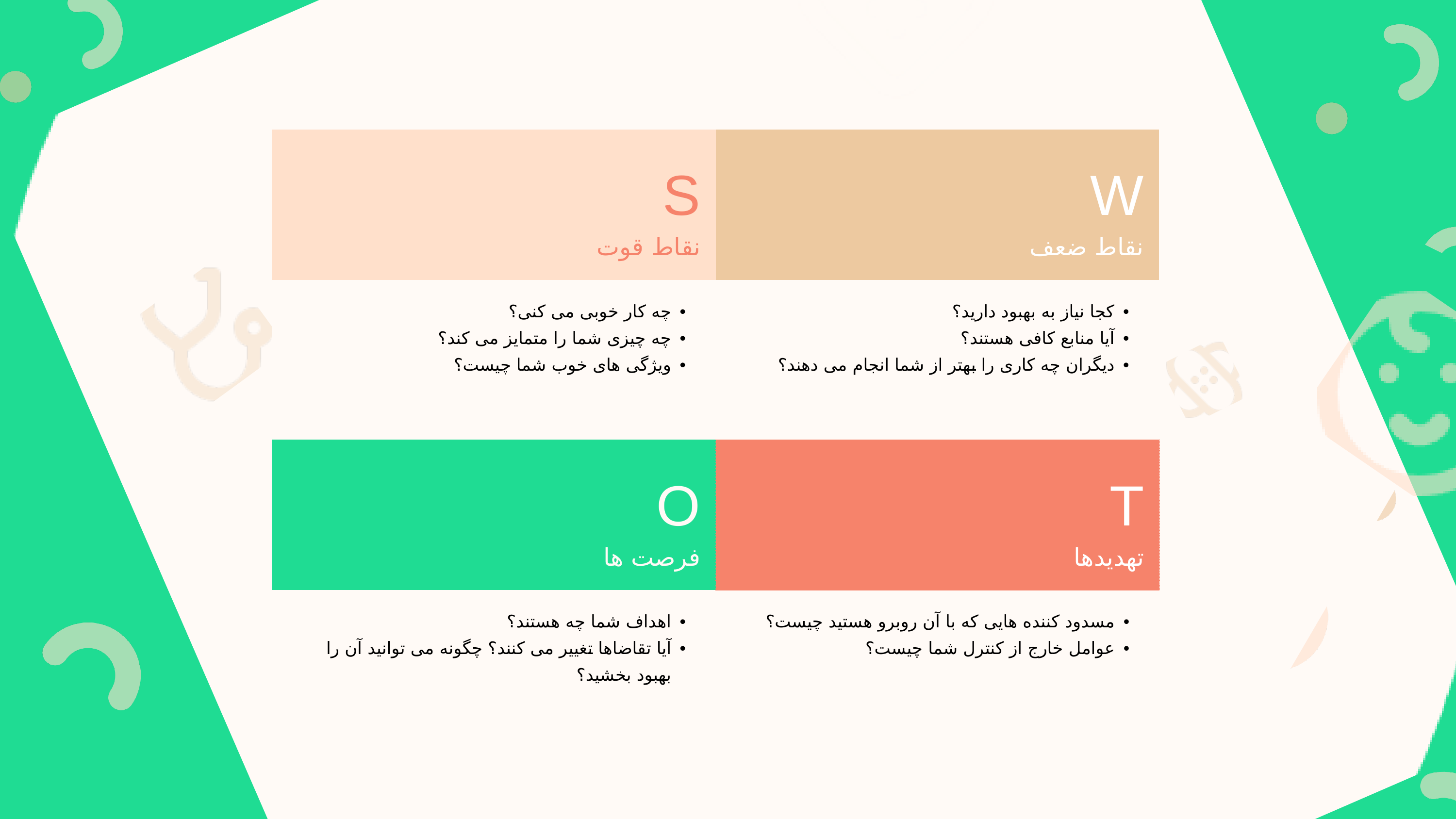

| S نقاط قوت | W نقاط ضعف |
| --- | --- |
| چه کار خوبی می کنی؟ چه چیزی شما را متمایز می کند؟ ویژگی های خوب شما چیست؟ | کجا نیاز به بهبود دارید؟ آیا منابع کافی هستند؟ دیگران چه کاری را بهتر از شما انجام می دهند؟ |

| O فرصت ها | T تهدیدها |
| --- | --- |
| اهداف شما چه هستند؟ آیا تقاضاها تغییر می کنند؟ چگونه می توانید آن را بهبود بخشید؟ | مسدود کننده هایی که با آن روبرو هستید چیست؟ عوامل خارج از کنترل شما چیست؟ |